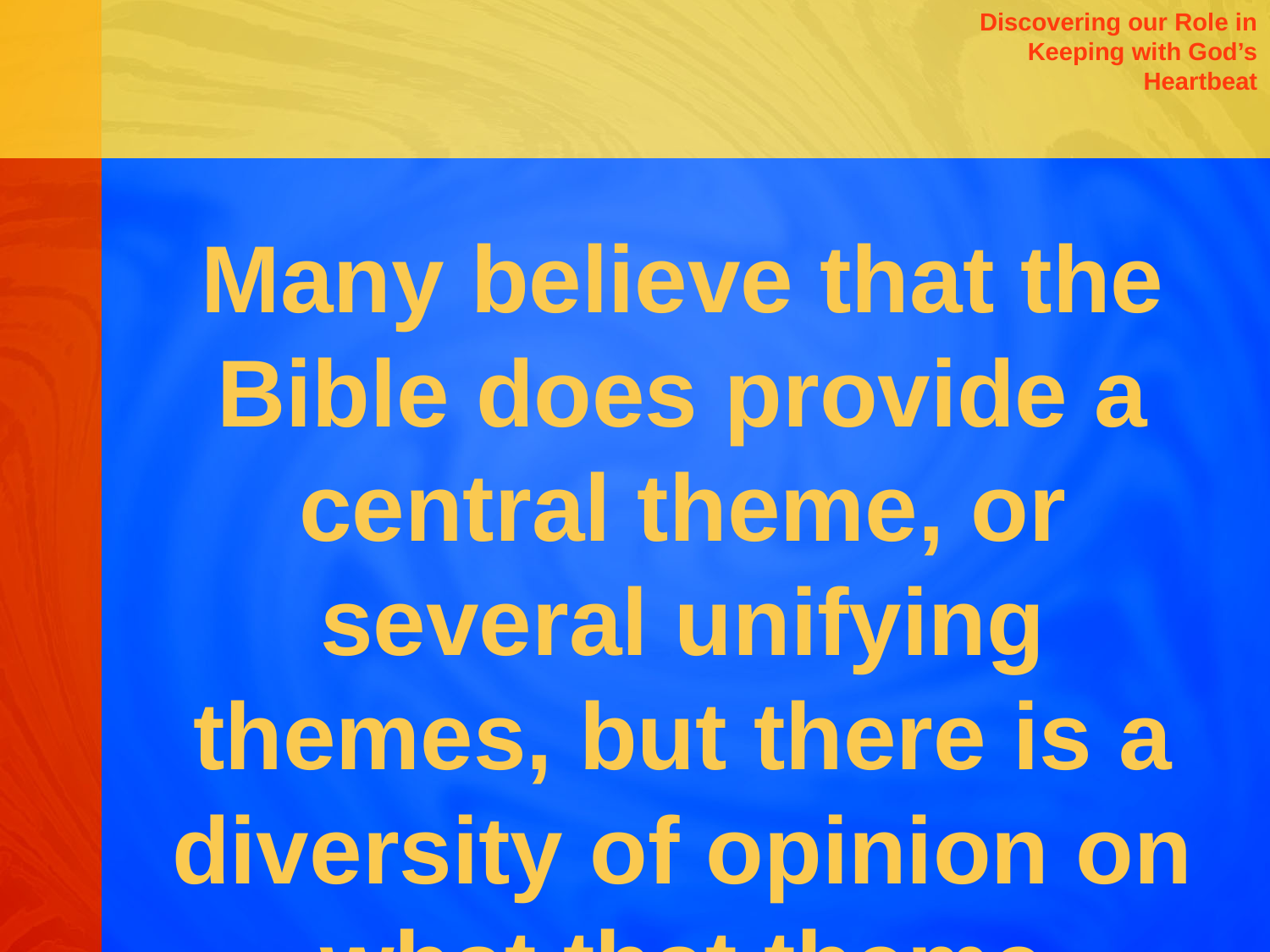

Discovering our Role in Keeping with God’s Heartbeat
Many believe that the Bible does provide a central theme, or several unifying themes, but there is a diversity of opinion on what that theme actually is.